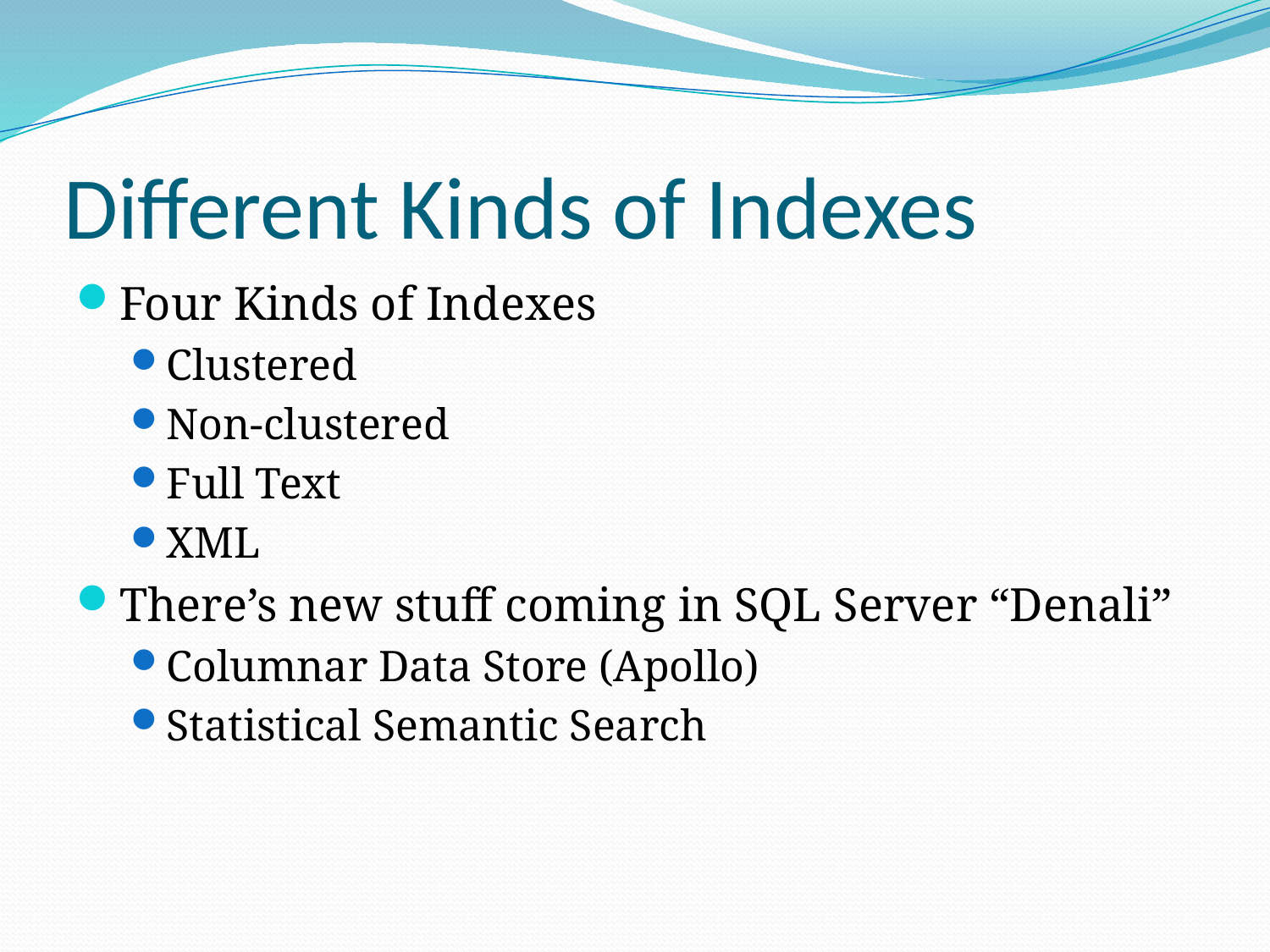

# Different Kinds of Indexes
Four Kinds of Indexes
Clustered
Non-clustered
Full Text
XML
There’s new stuff coming in SQL Server “Denali”
Columnar Data Store (Apollo)
Statistical Semantic Search